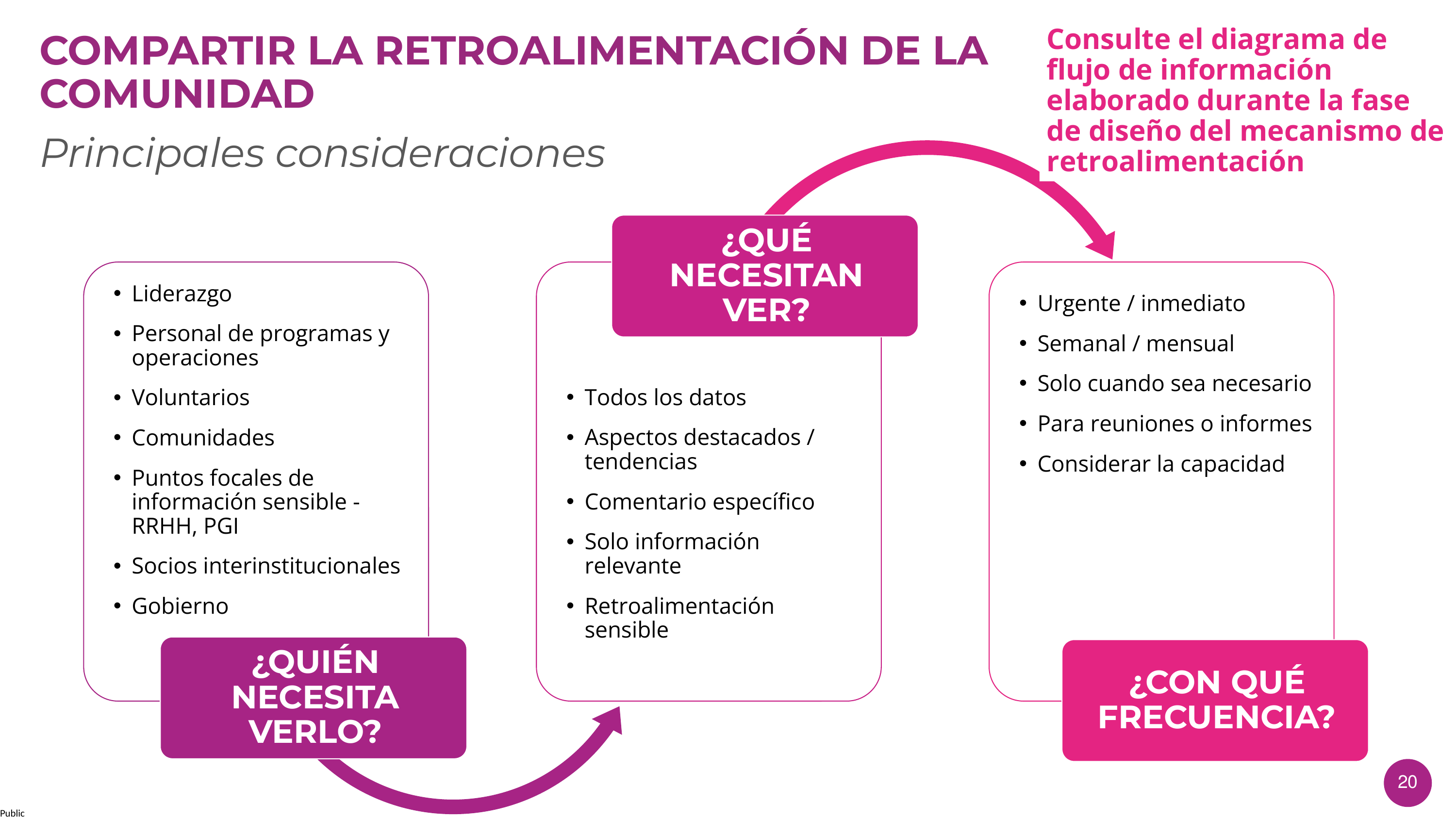

Consulte el diagrama de flujo de información elaborado durante la fase de diseño del mecanismo de retroalimentación
COMPARTIR LA RETROALIMENTACIÓN DE LA COMUNIDAD
Principales consideraciones
Liderazgo
Personal de programas y operaciones
Voluntarios
Comunidades
Puntos focales de información sensible - RRHH, PGI
Socios interinstitucionales
Gobierno
¿QUIÉN NECESITA VERLO?
Todos los datos
Aspectos destacados / tendencias
Comentario específico
Solo información relevante
Retroalimentación sensible
¿QUÉ NECESITAN VER?
Urgente / inmediato
Semanal / mensual
Solo cuando sea necesario
Para reuniones o informes
Considerar la capacidad
¿CON QUÉ FRECUENCIA?